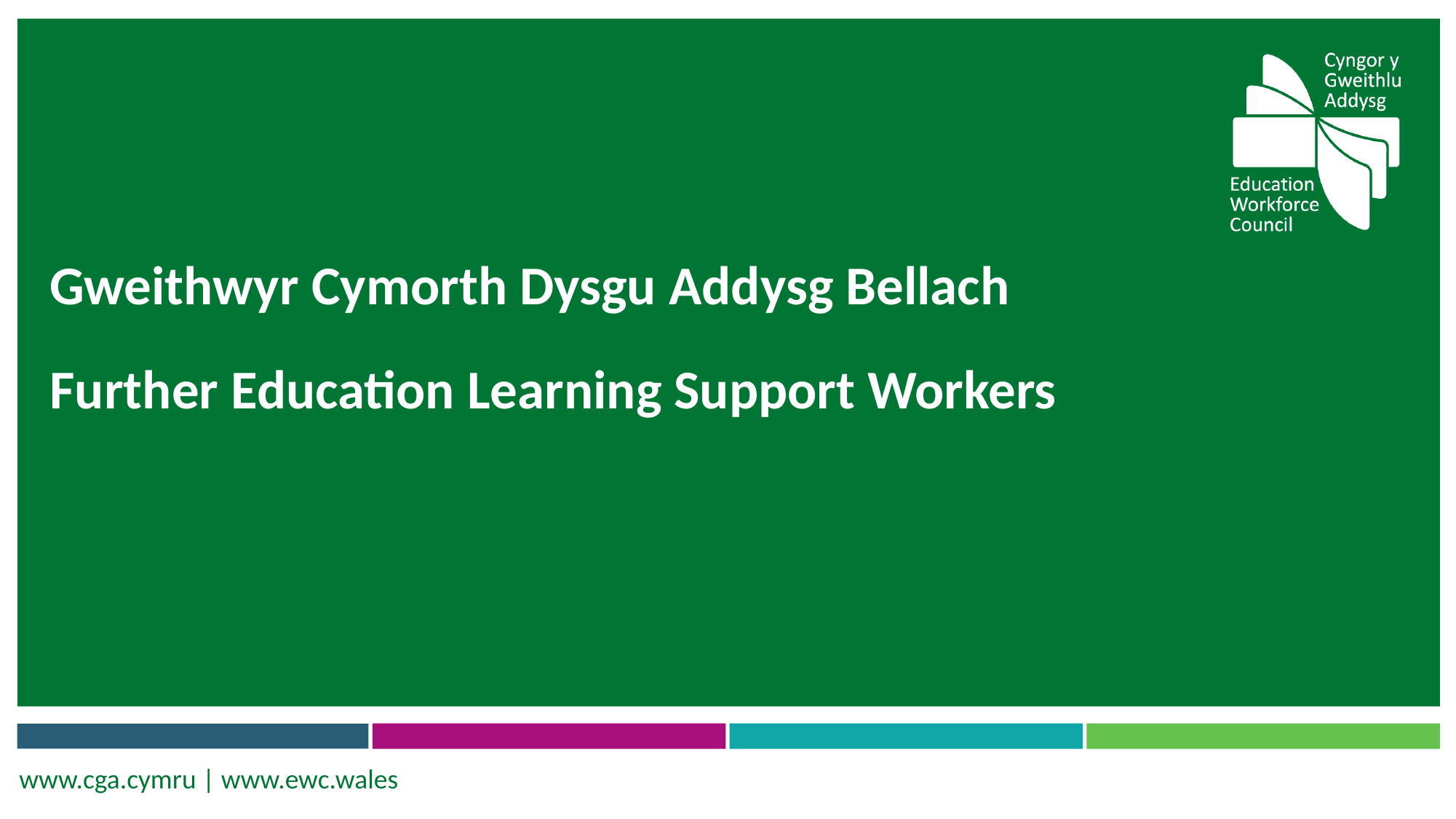

Gweithwyr Cymorth Dysgu Addysg Bellach
Further Education Learning Support Workers